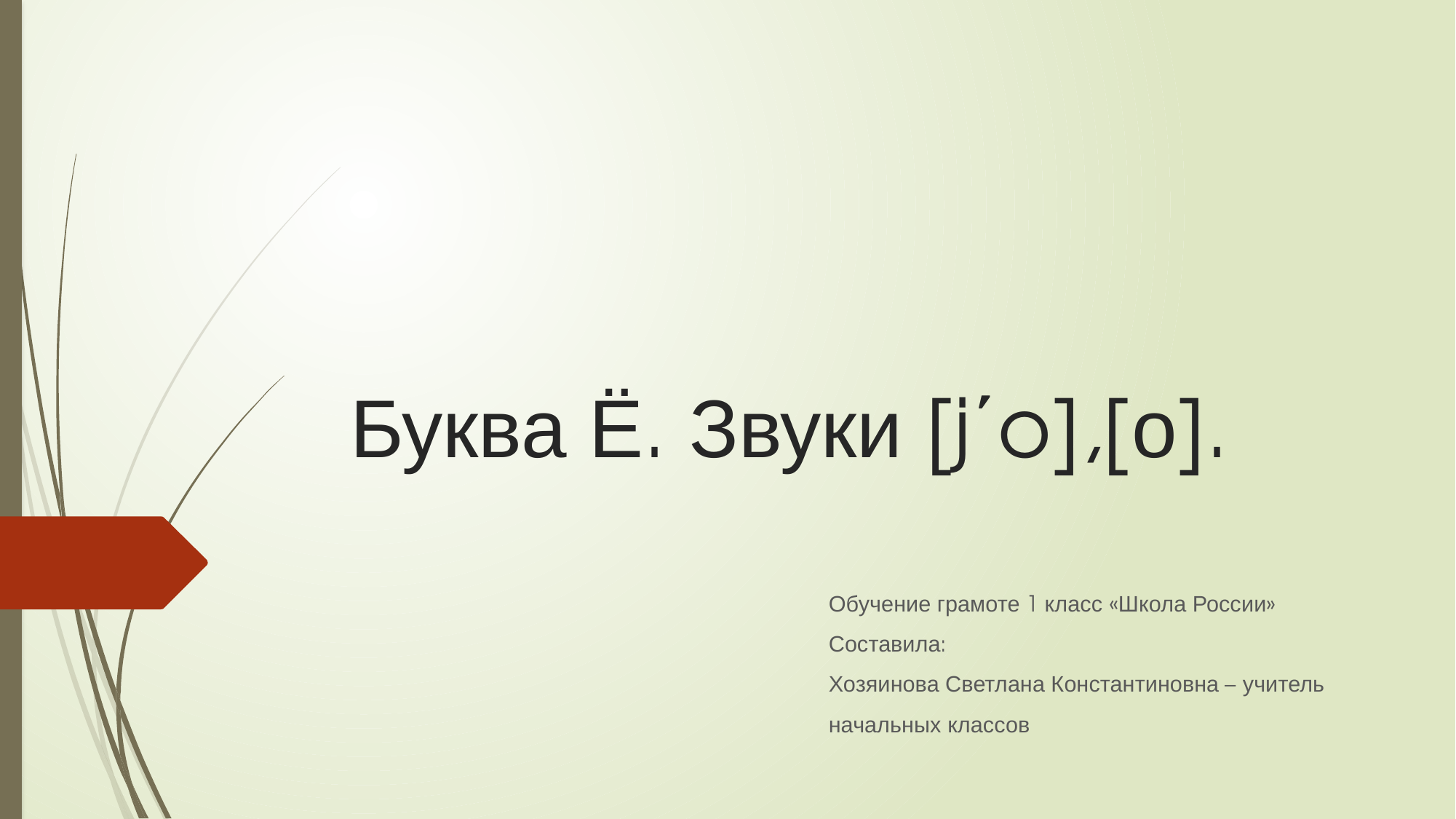

# Буква Ё. Звуки [j΄o],[о].
Обучение грамоте 1 класс «Школа России»
Составила:
Хозяинова Светлана Константиновна – учитель начальных классов